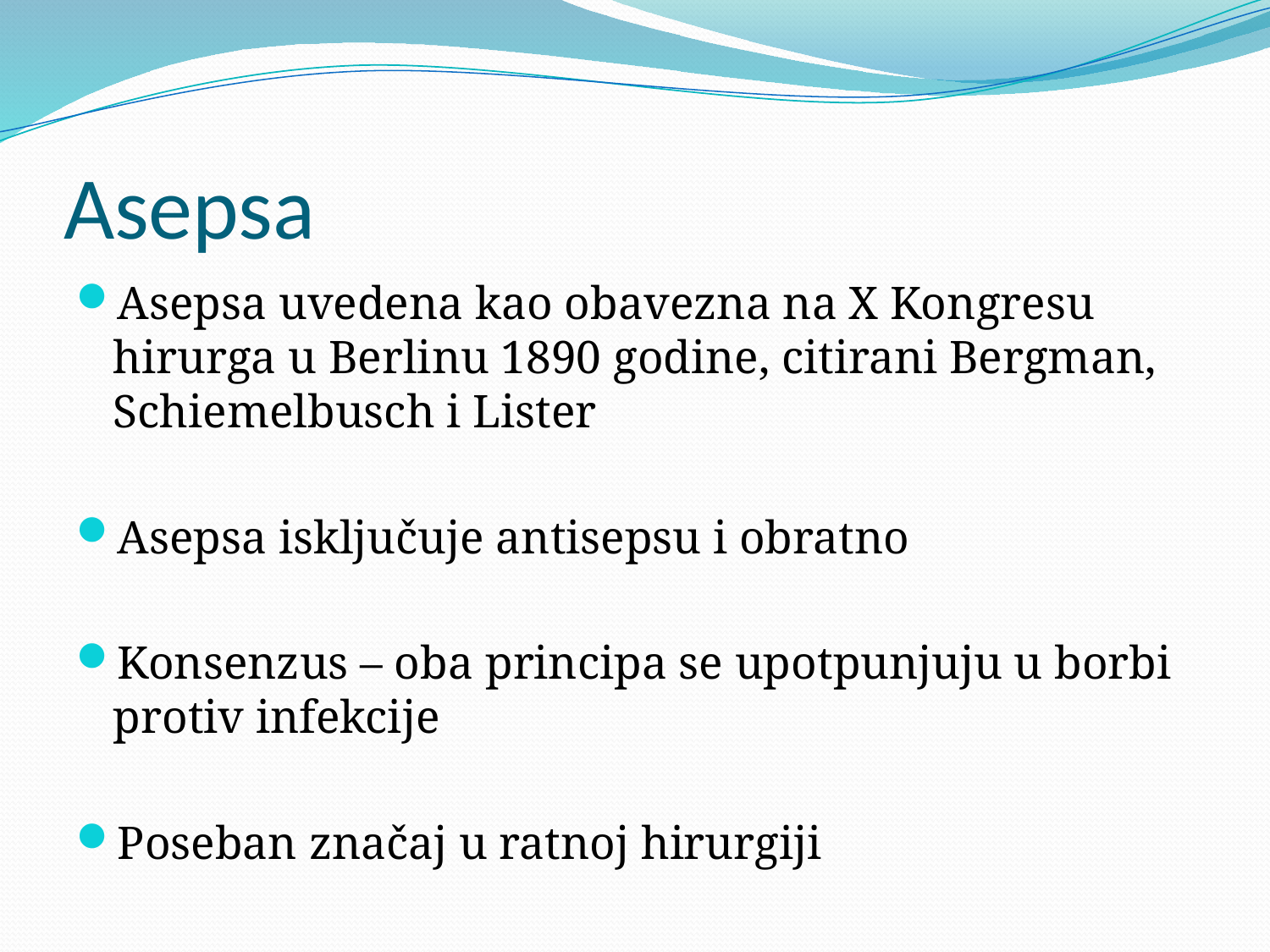

# Asepsa
Asepsa uvedena kao obavezna na X Kongresu hirurga u Berlinu 1890 godine, citirani Bergman, Schiemelbusch i Lister

Asepsa isključuje antisepsu i obratno

Konsenzus – oba principa se upotpunjuju u borbi protiv infekcije

Poseban značaj u ratnoj hirurgiji